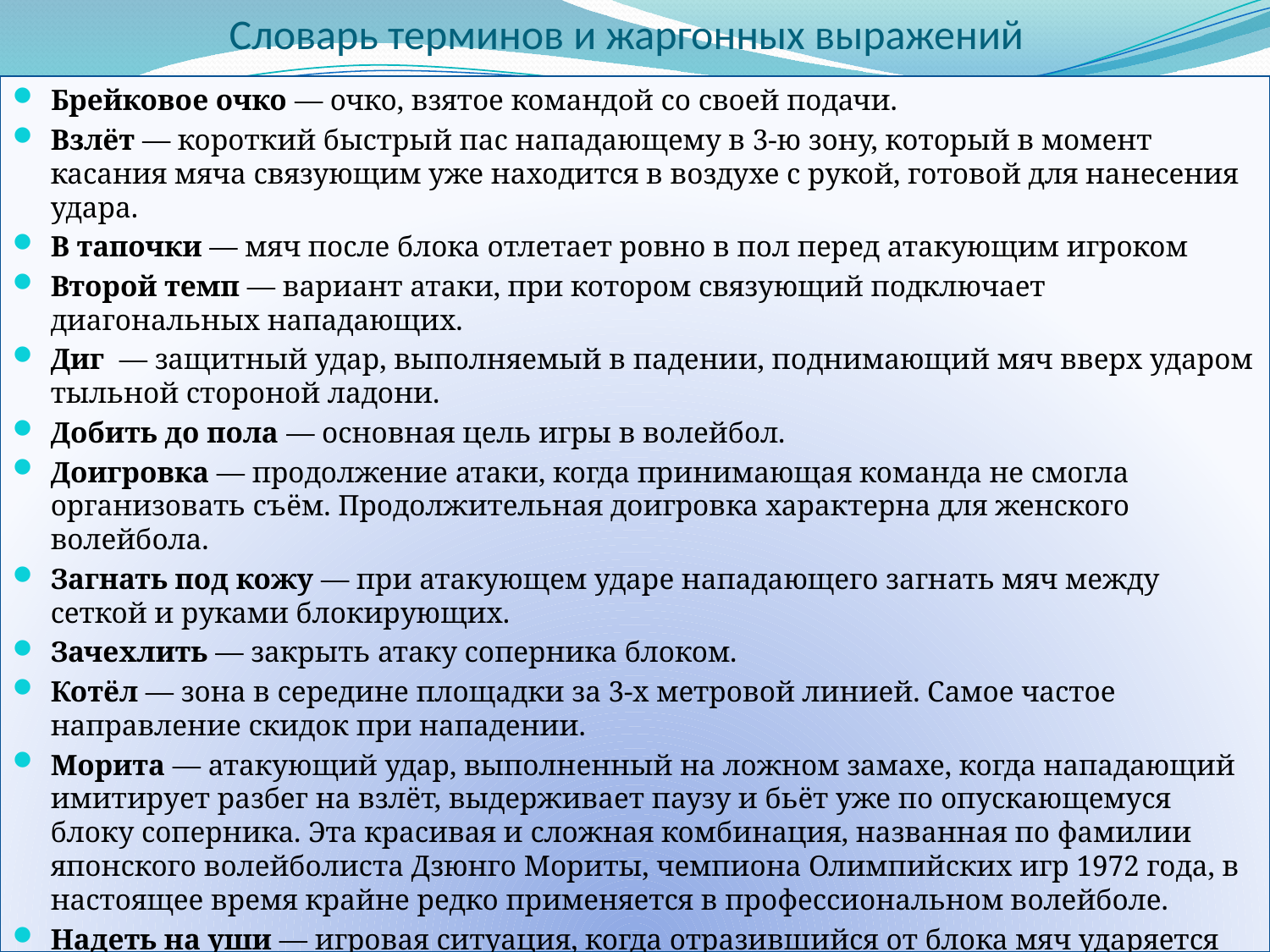

# Словарь терминов и жаргонных выражений
Брейковое очко — очко, взятое командой со своей подачи.
Взлёт — короткий быстрый пас нападающему в 3-ю зону, который в момент касания мяча связующим уже находится в воздухе с рукой, готовой для нанесения удара.
В тапочки — мяч после блока отлетает ровно в пол перед атакующим игроком
Второй темп — вариант атаки, при котором связующий подключает диагональных нападающих.
Диг  — защитный удар, выполняемый в падении, поднимающий мяч вверх ударом тыльной стороной ладони.
Добить до пола — основная цель игры в волейбол.
Доигровка — продолжение атаки, когда принимающая команда не смогла организовать съём. Продолжительная доигровка характерна для женского волейбола.
Загнать под кожу — при атакующем ударе нападающего загнать мяч между сеткой и руками блокирующих.
Зачехлить — закрыть атаку соперника блоком.
Котёл — зона в середине площадки за 3-х метровой линией. Самое частое направление скидок при нападении.
Морита — атакующий удар, выполненный на ложном замахе, когда нападающий имитирует разбег на взлёт, выдерживает паузу и бьёт уже по опускающемуся блоку соперника. Эта красивая и сложная комбинация, названная по фамилии японского волейболиста Дзюнго Мориты, чемпиона Олимпийских игр 1972 года, в настоящее время крайне редко применяется в профессиональном волейболе.
Надеть на уши — игровая ситуация, когда отразившийся от блока мяч ударяется обратно в атакующего. Неприятный для игрока результат атаки.